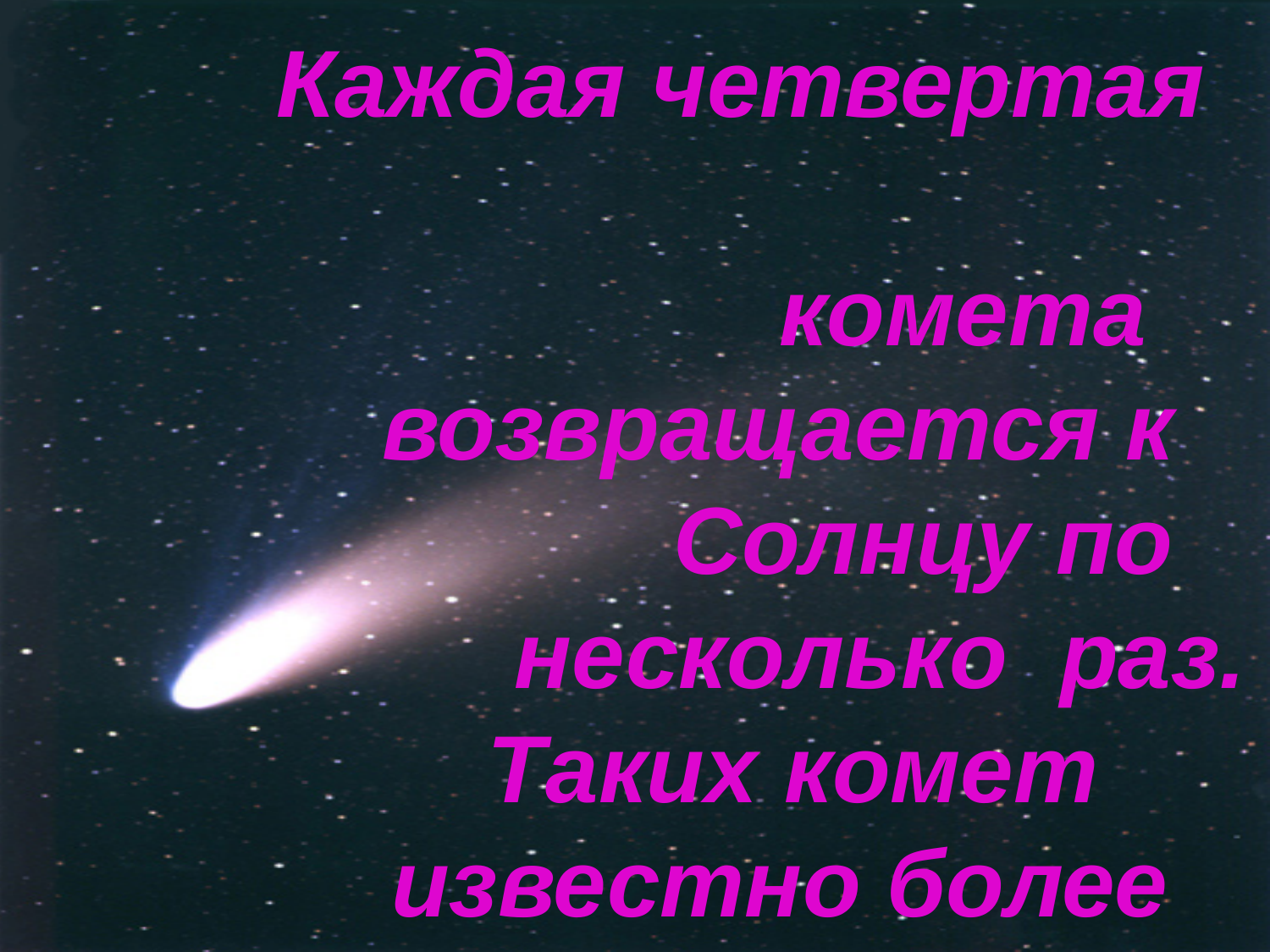

Каждая четвертая
                         комета
          возвращается к
                     Солнцу по
               несколько  раз.
          Таких комет
       известно более 120.